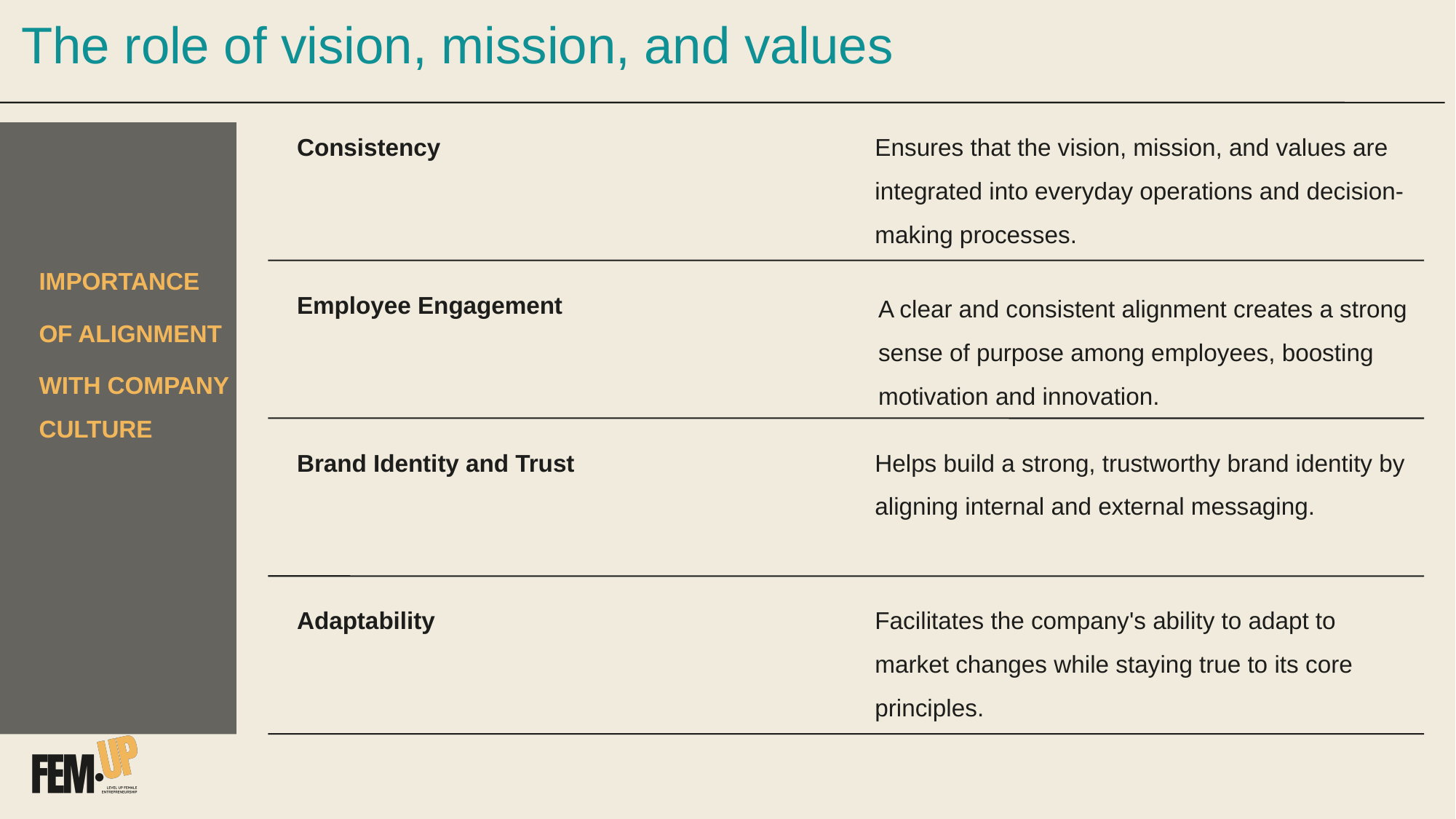

# The role of vision, mission, and values

IMPORTANCE
OF ALIGNMENT
WITH COMPANY CULTURE
Consistency
Ensures that the vision, mission, and values are integrated into everyday operations and decision-making processes.
Employee Engagement
A clear and consistent alignment creates a strong sense of purpose among employees, boosting motivation and innovation.
Brand Identity and Trust
Helps build a strong, trustworthy brand identity by aligning internal and external messaging.
Adaptability
Facilitates the company's ability to adapt to market changes while staying true to its core principles.